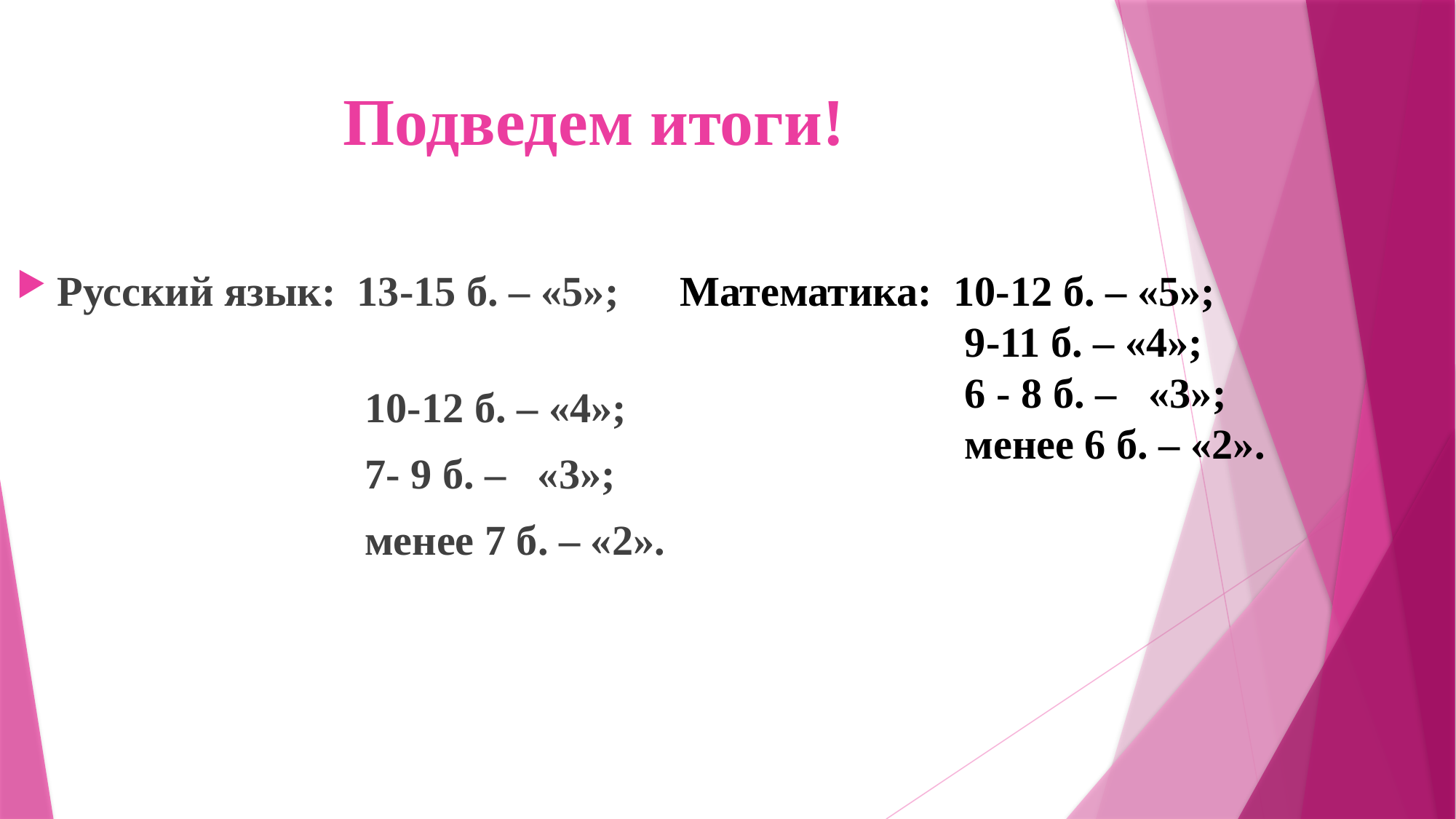

# Подведем итоги!
Русский язык:  13-15 б. – «5»;
                                 10-12 б. – «4»;
                                 7- 9 б. –   «3»;
                                 менее 7 б. – «2».

Математика:  10-12 б. – «5»;
                           9-11 б. – «4»;
                           6 - 8 б. –   «3»;
                           менее 6 б. – «2».